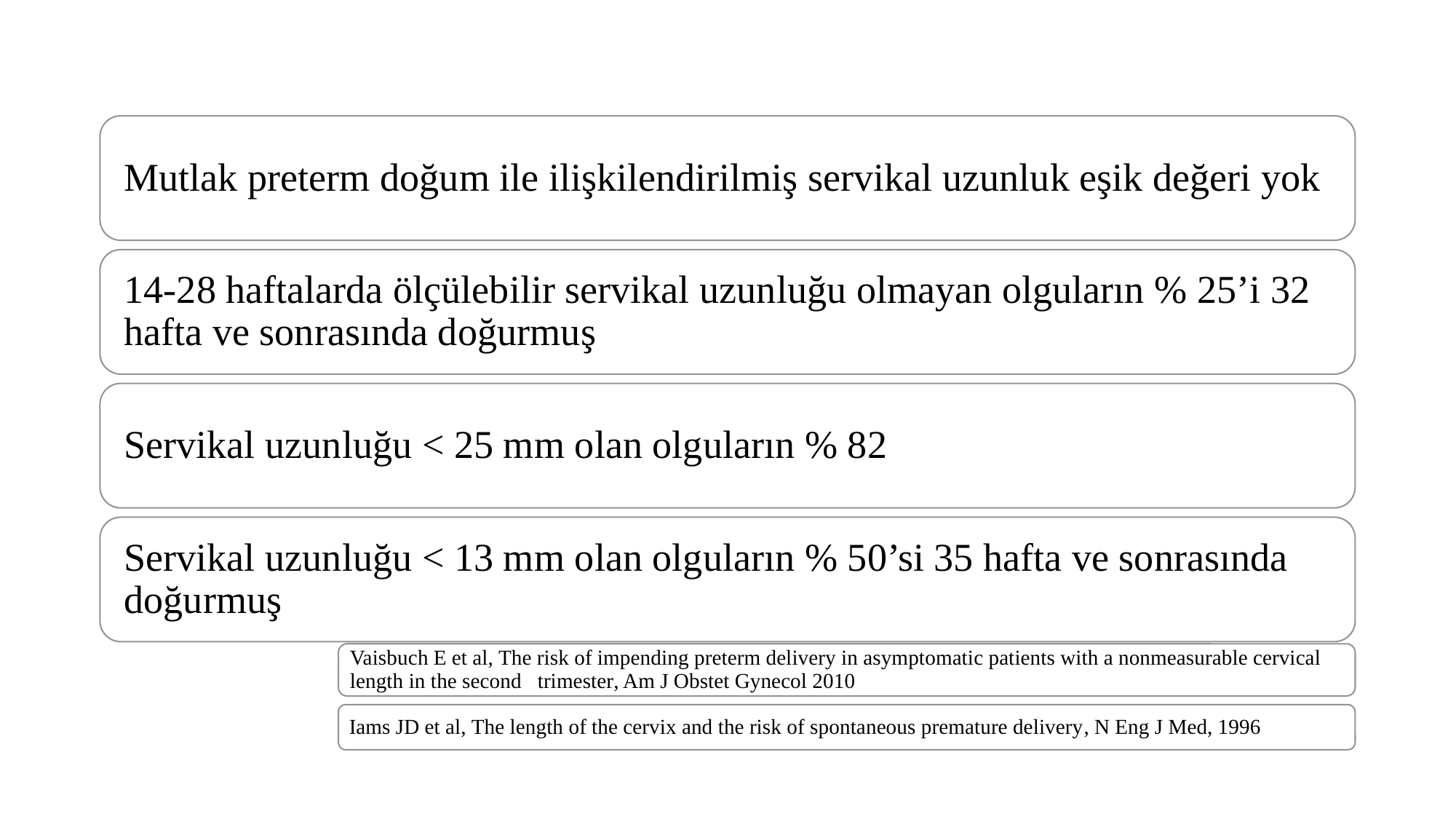

Mutlak preterm doğum ile ilişkilendirilmiş servikal uzunluk eşik değeri yok
14-28 haftalarda ölçülebilir servikal uzunluğu olmayan olguların % 25’i 32 hafta ve sonrasında doğurmuş
Servikal uzunluğu < 25 mm olan olguların % 82
Servikal uzunluğu < 13 mm olan olguların % 50’si 35 hafta ve sonrasında doğurmuş
Vaisbuch E et al, The risk of impending preterm delivery in asymptomatic patients with a nonmeasurable cervical length in the second   trimester, Am J Obstet Gynecol 2010
Iams JD et al, The length of the cervix and the risk of spontaneous premature delivery, N Eng J Med, 1996